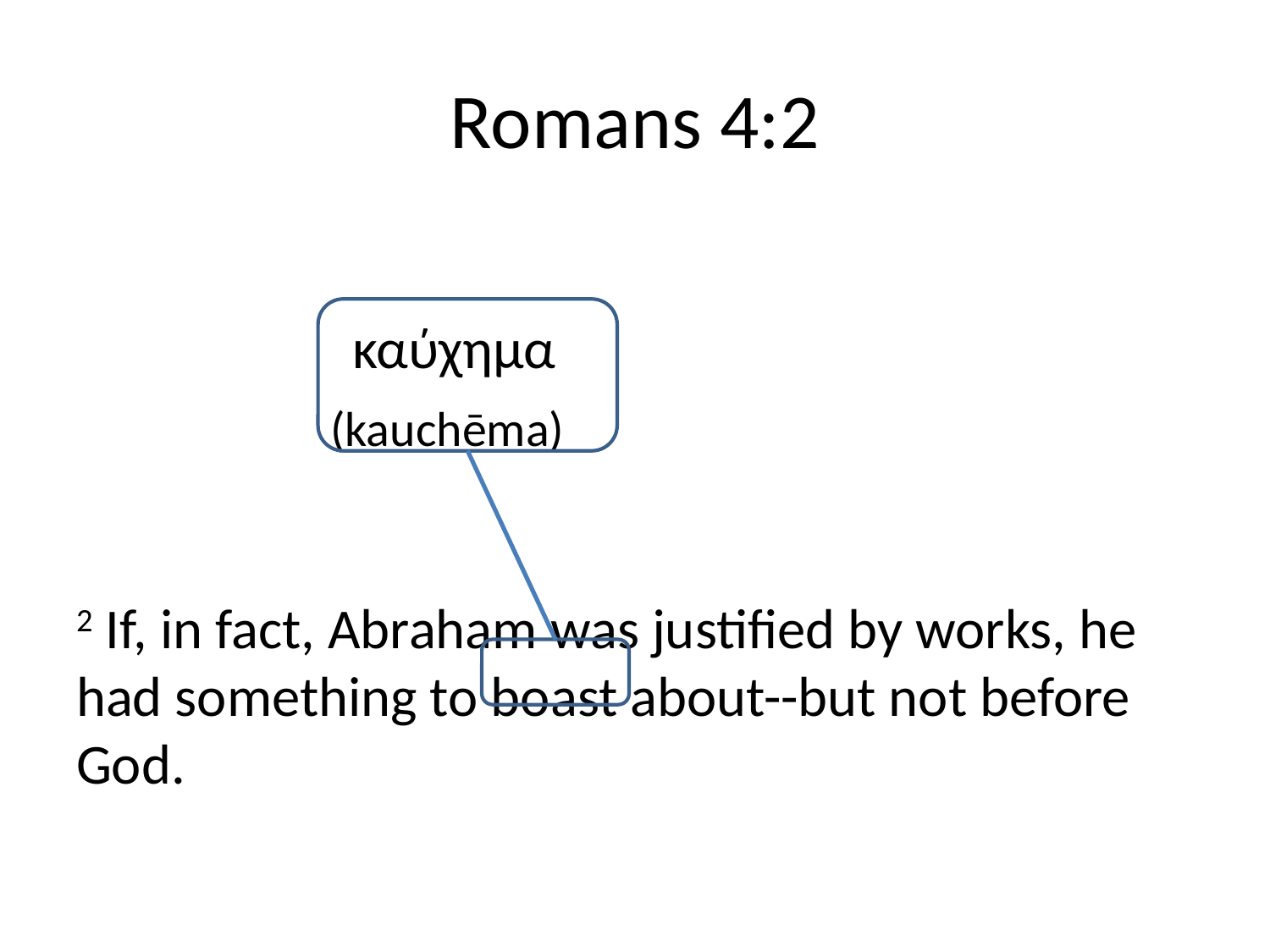

# Romans 4:2

		   καύχημα
		(kauchēma)

2 If, in fact, Abraham was justified by works, he had something to boast about--but not before God.